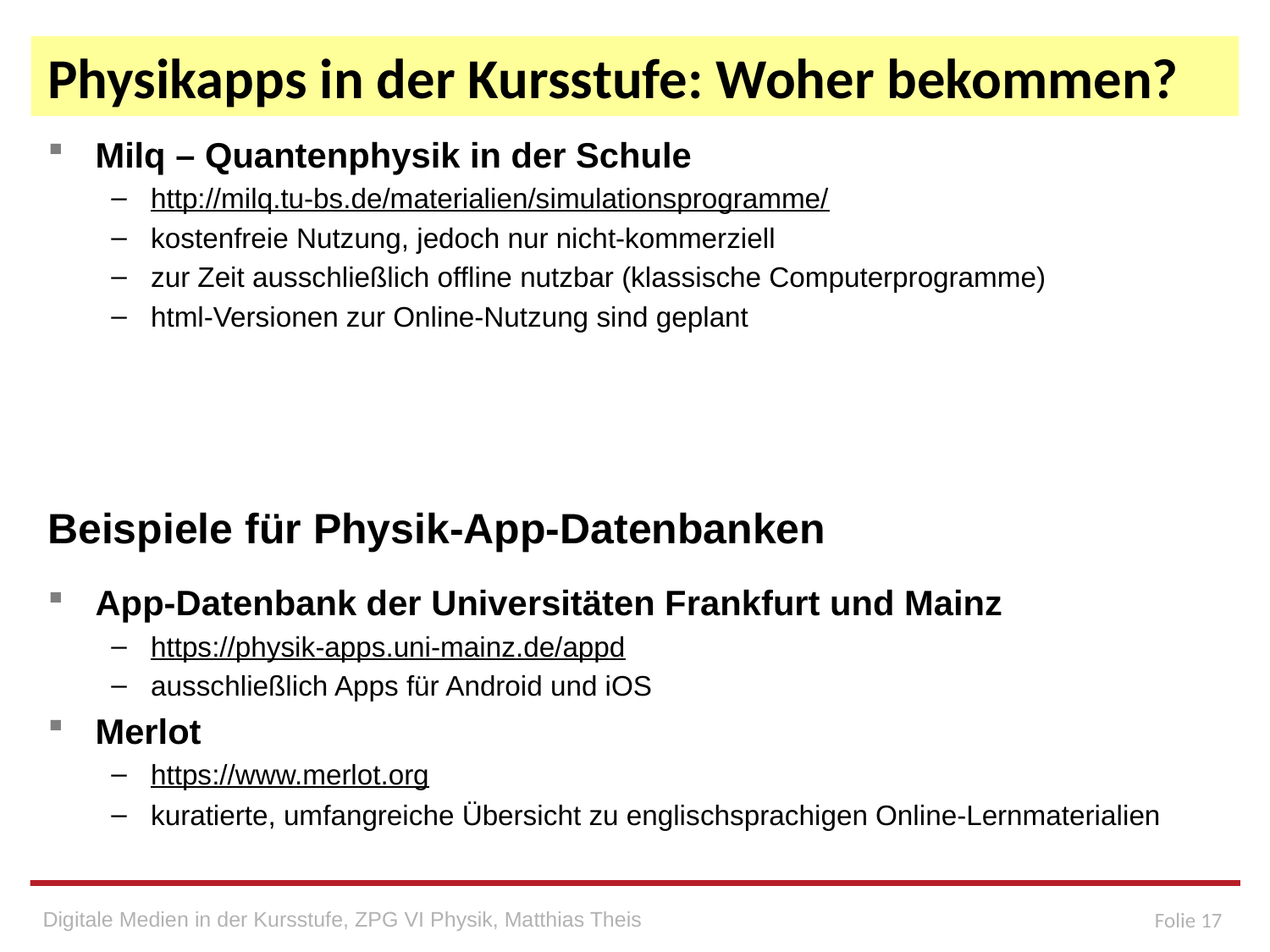

# Physikapps in der Kursstufe: Woher bekommen?
Milq – Quantenphysik in der Schule
http://milq.tu-bs.de/materialien/simulationsprogramme/
kostenfreie Nutzung, jedoch nur nicht-kommerziell
zur Zeit ausschließlich offline nutzbar (klassische Computerprogramme)
html-Versionen zur Online-Nutzung sind geplant

Beispiele für Physik-App-Datenbanken
App-Datenbank der Universitäten Frankfurt und Mainz
https://physik-apps.uni-mainz.de/appd
ausschließlich Apps für Android und iOS
Merlot
https://www.merlot.org
kuratierte, umfangreiche Übersicht zu englischsprachigen Online-Lernmaterialien
Digitale Medien in der Kursstufe, ZPG VI Physik, Matthias Theis
Folie 17